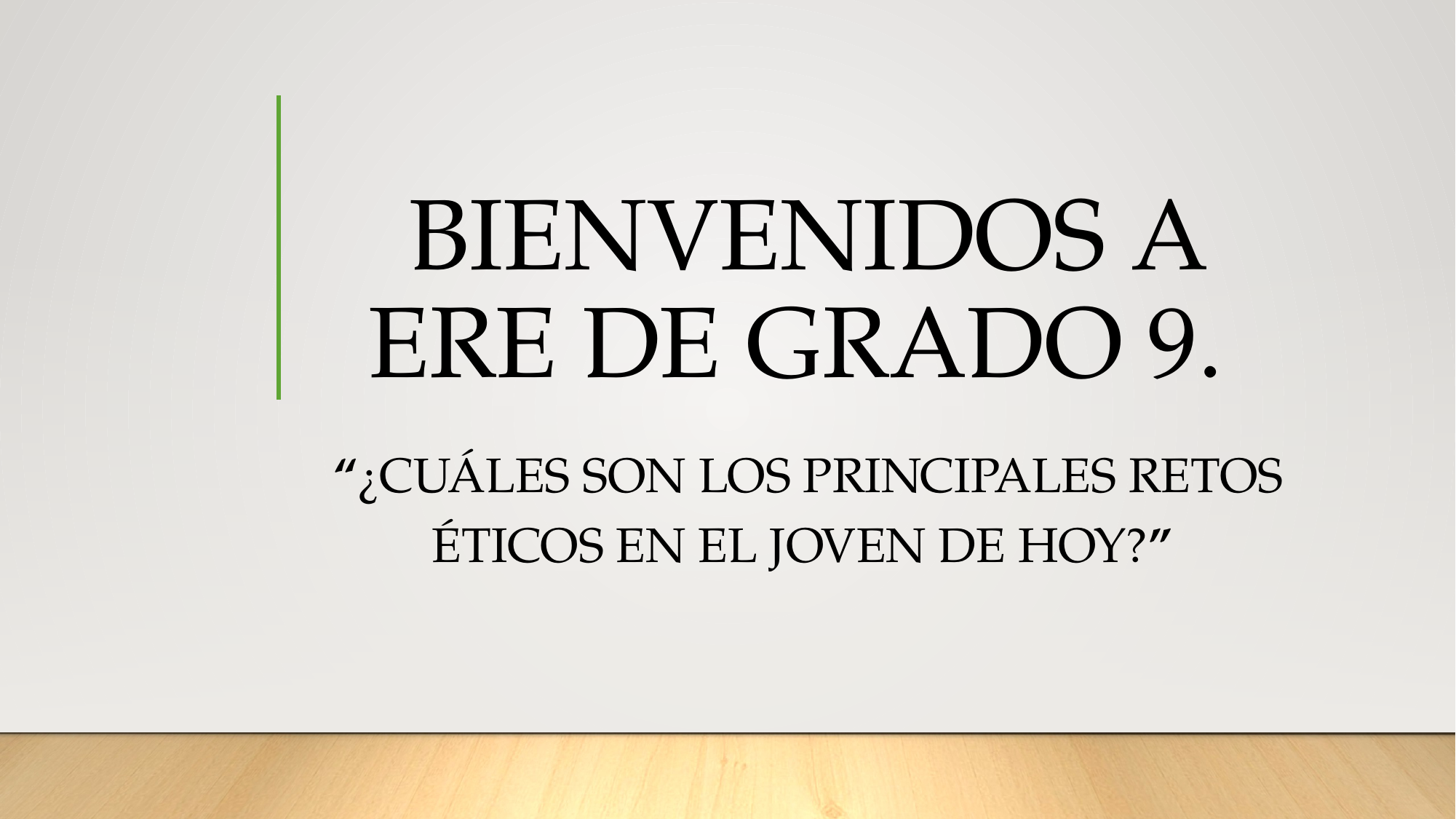

# BIENVENIDOS A ERE DE GRADO 9.
“¿Cuáles son los principales retos éticos en el joven de hoy?”